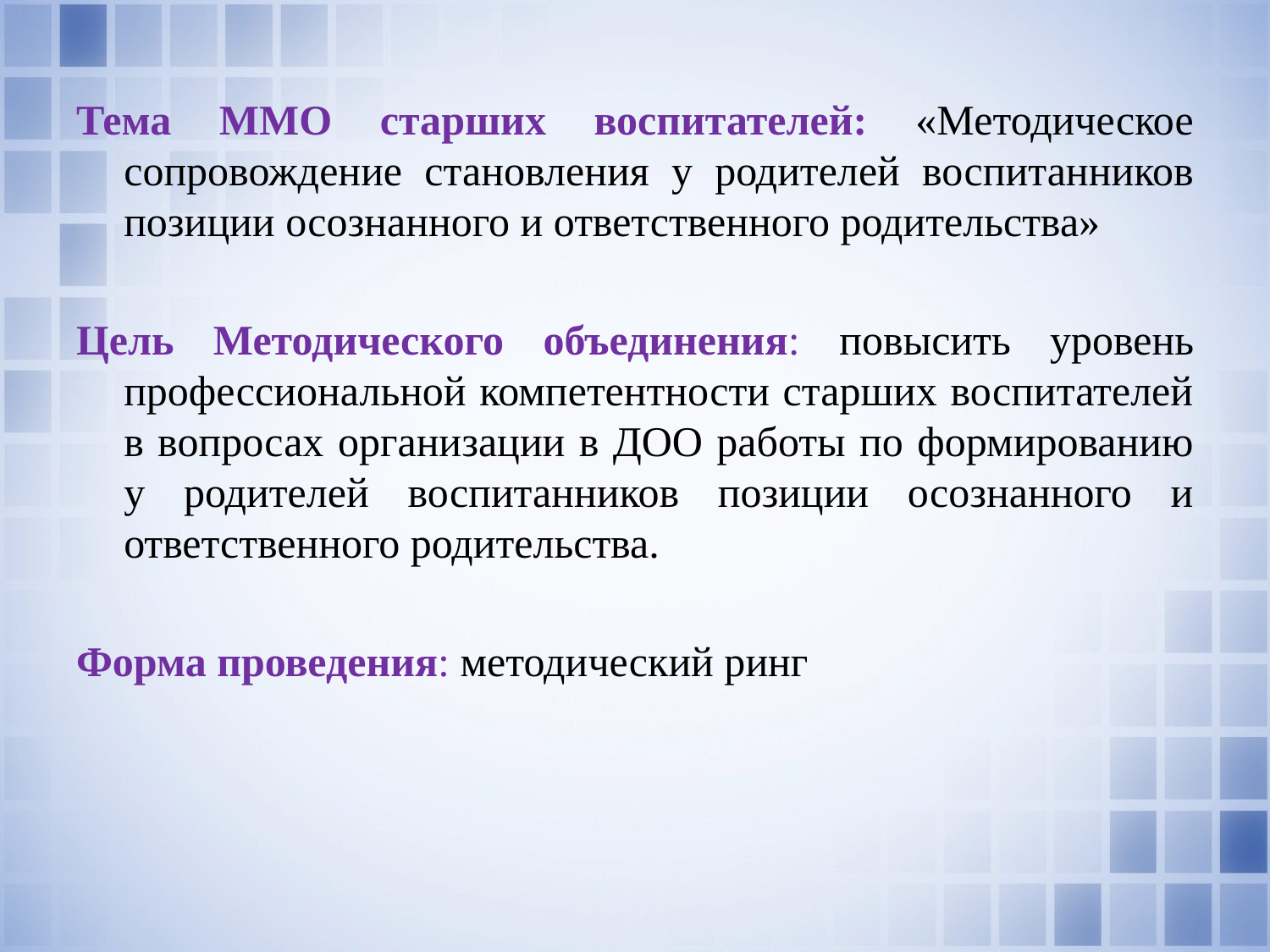

Тема ММО старших воспитателей: «Методическое сопровождение становления у родителей воспитанников позиции осознанного и ответственного родительства»

Цель Методического объединения: повысить уровень профессиональной компетентности старших воспитателей в вопросах организации в ДОО работы по формированию у родителей воспитанников позиции осознанного и ответственного родительства.

Форма проведения: методический ринг